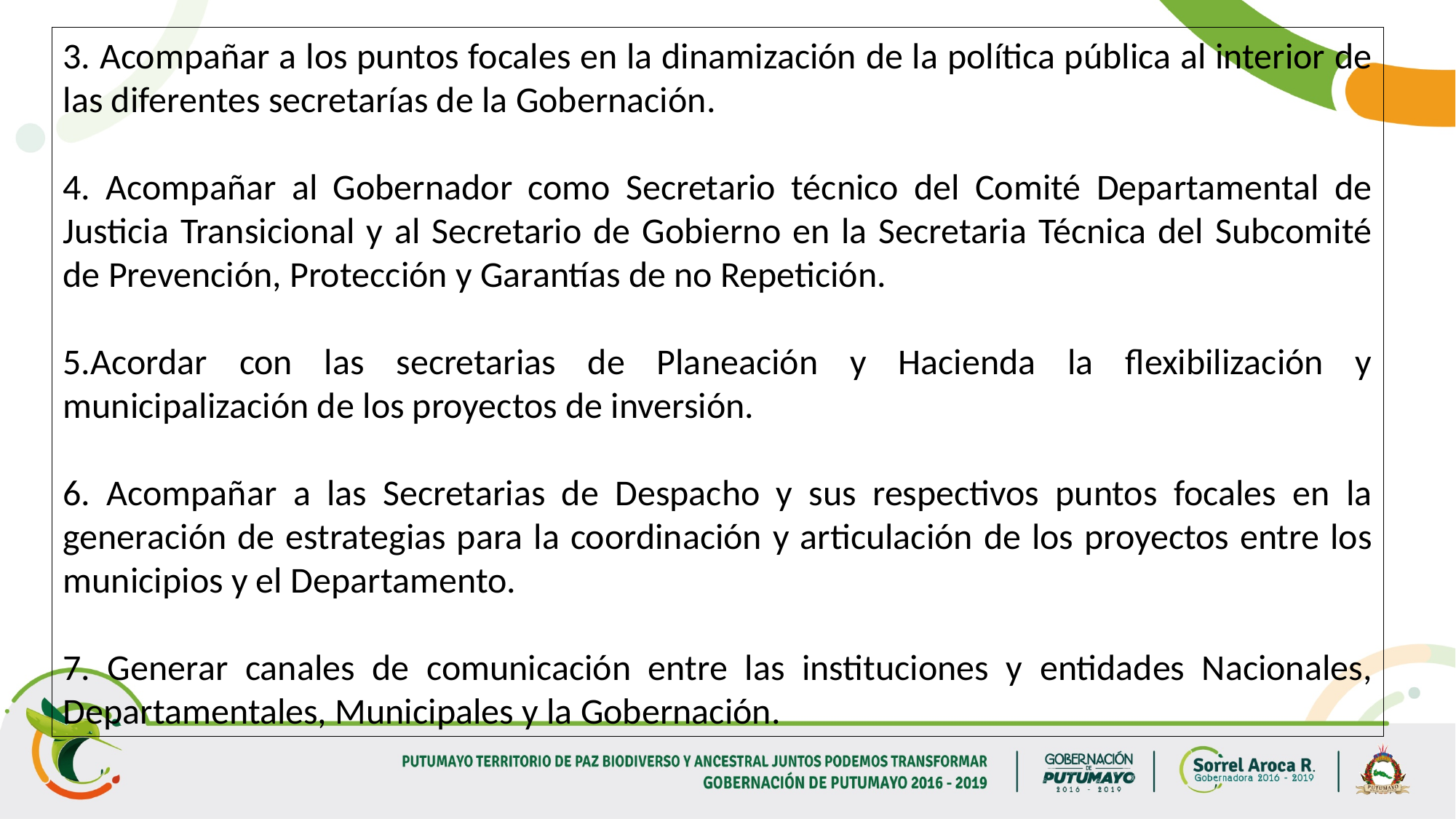

3. Acompañar a los puntos focales en la dinamización de la política pública al interior de las diferentes secretarías de la Gobernación.

4. Acompañar al Gobernador como Secretario técnico del Comité Departamental de Justicia Transicional y al Secretario de Gobierno en la Secretaria Técnica del Subcomité de Prevención, Protección y Garantías de no Repetición.

5.Acordar con las secretarias de Planeación y Hacienda la flexibilización y municipalización de los proyectos de inversión.

6. Acompañar a las Secretarias de Despacho y sus respectivos puntos focales en la generación de estrategias para la coordinación y articulación de los proyectos entre los municipios y el Departamento.

7. Generar canales de comunicación entre las instituciones y entidades Nacionales, Departamentales, Municipales y la Gobernación.